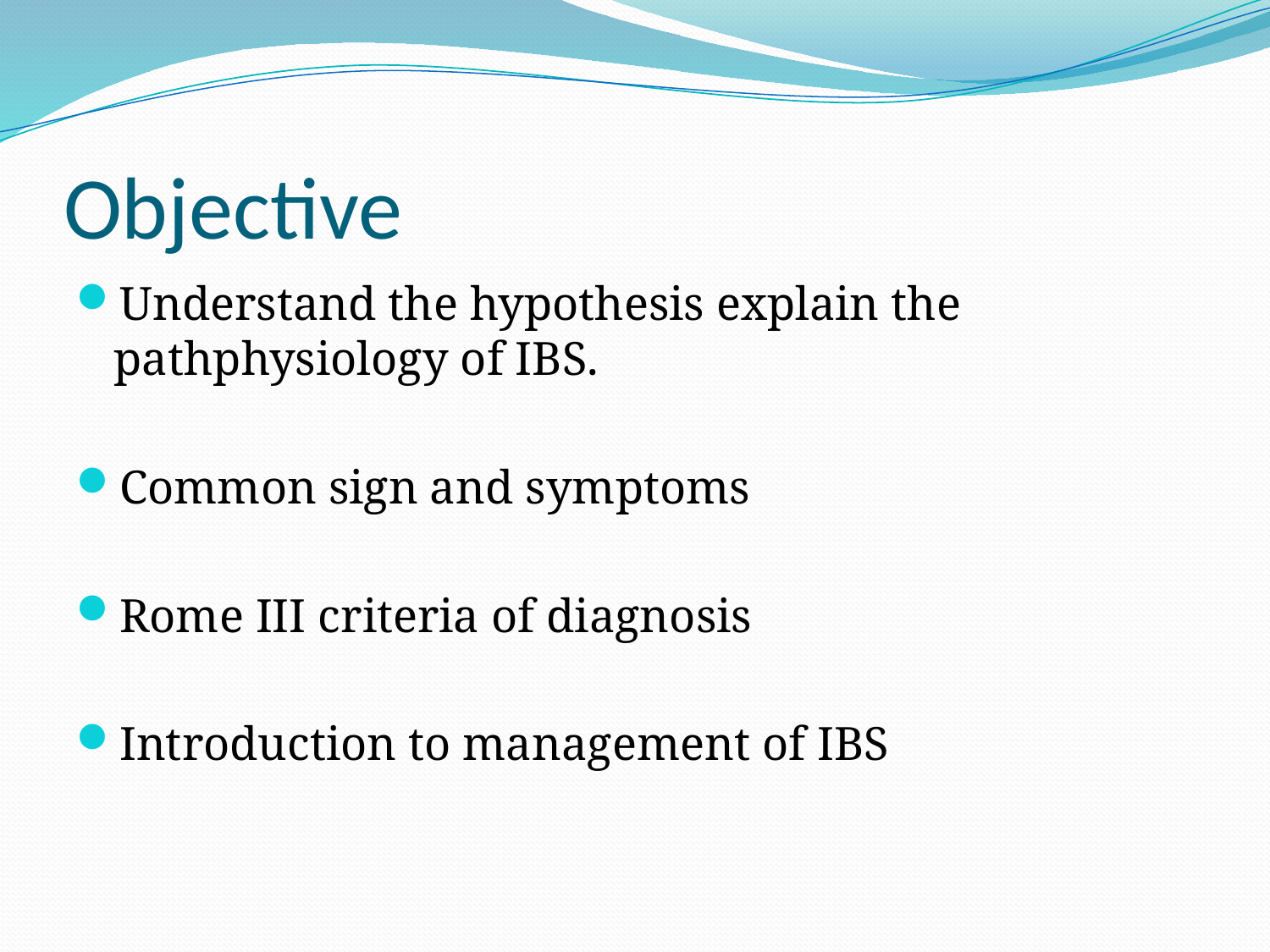

# Objective
Understand the hypothesis explain the pathphysiology of IBS.

Common sign and symptoms

Rome III criteria of diagnosis

Introduction to management of IBS